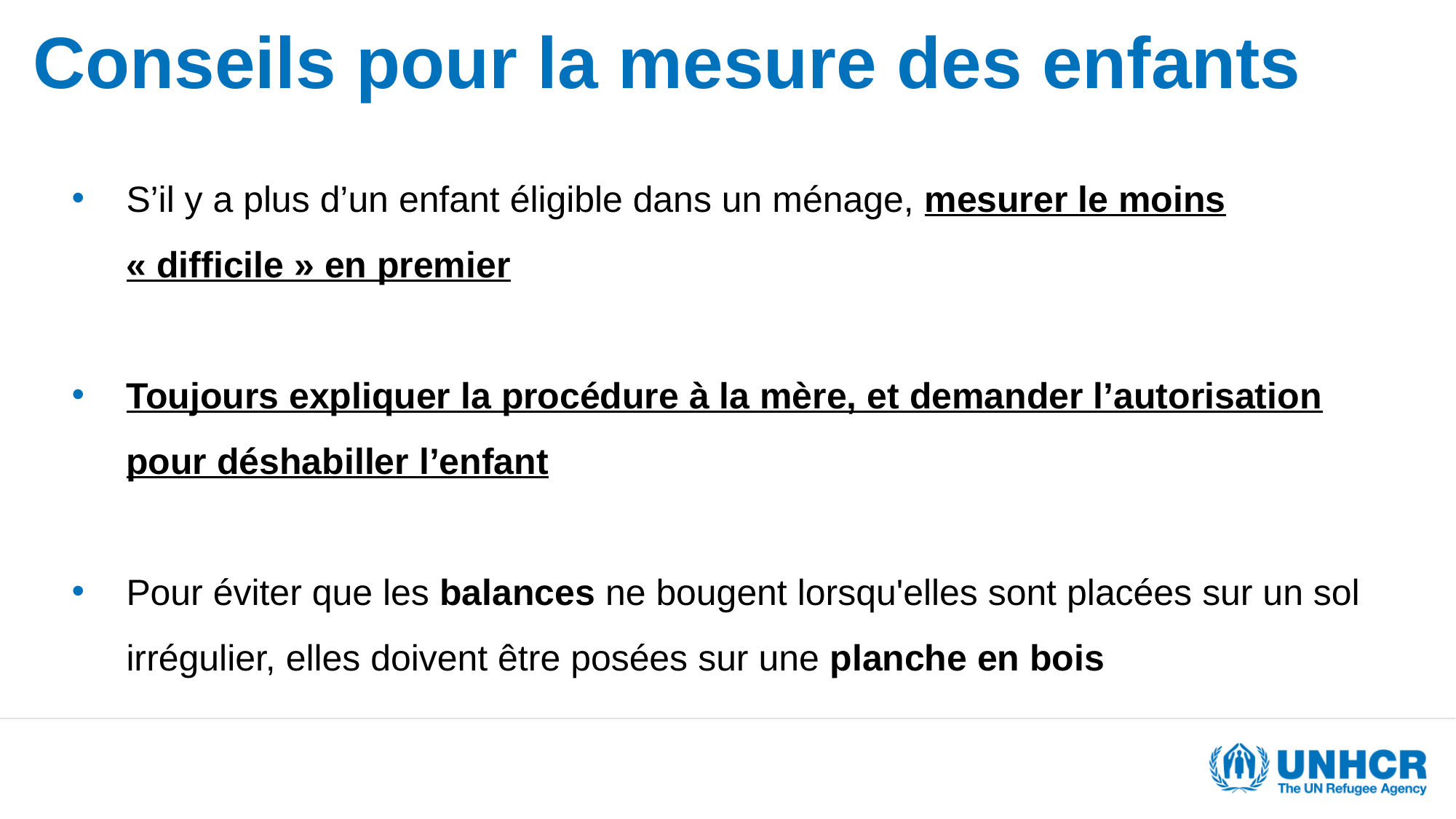

# Conseils pour la mesure des enfants
S’il y a plus d’un enfant éligible dans un ménage, mesurer le moins « difficile » en premier

Toujours expliquer la procédure à la mère, et demander l’autorisation pour déshabiller l’enfant

Pour éviter que les balances ne bougent lorsqu'elles sont placées sur un sol irrégulier, elles doivent être posées sur une planche en bois